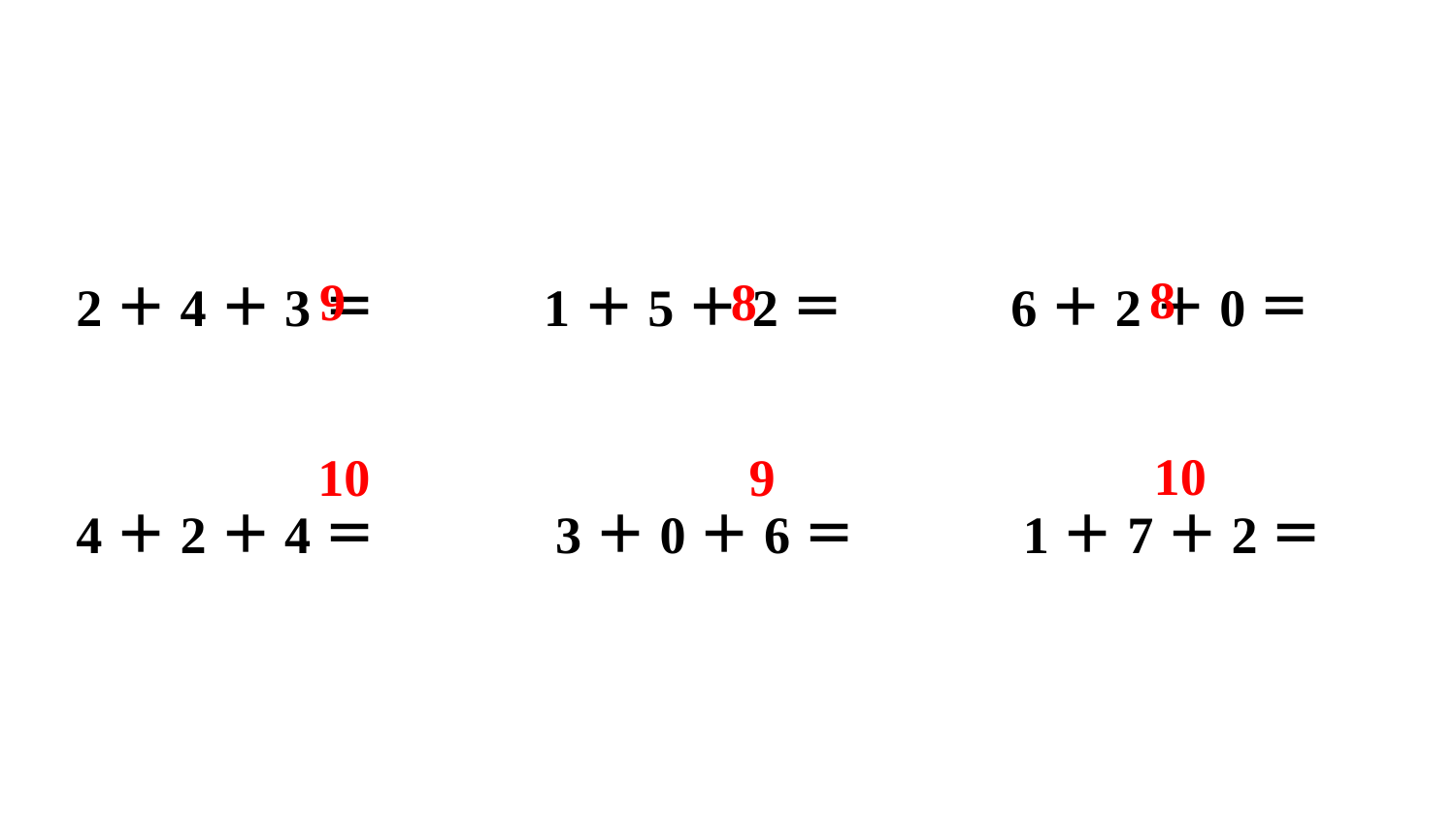

2＋4＋3＝             1＋5＋2＝             6＋2＋0＝

4＋2＋4＝              3＋0＋6＝             1＋7＋2＝
8
9
8
10
10
9